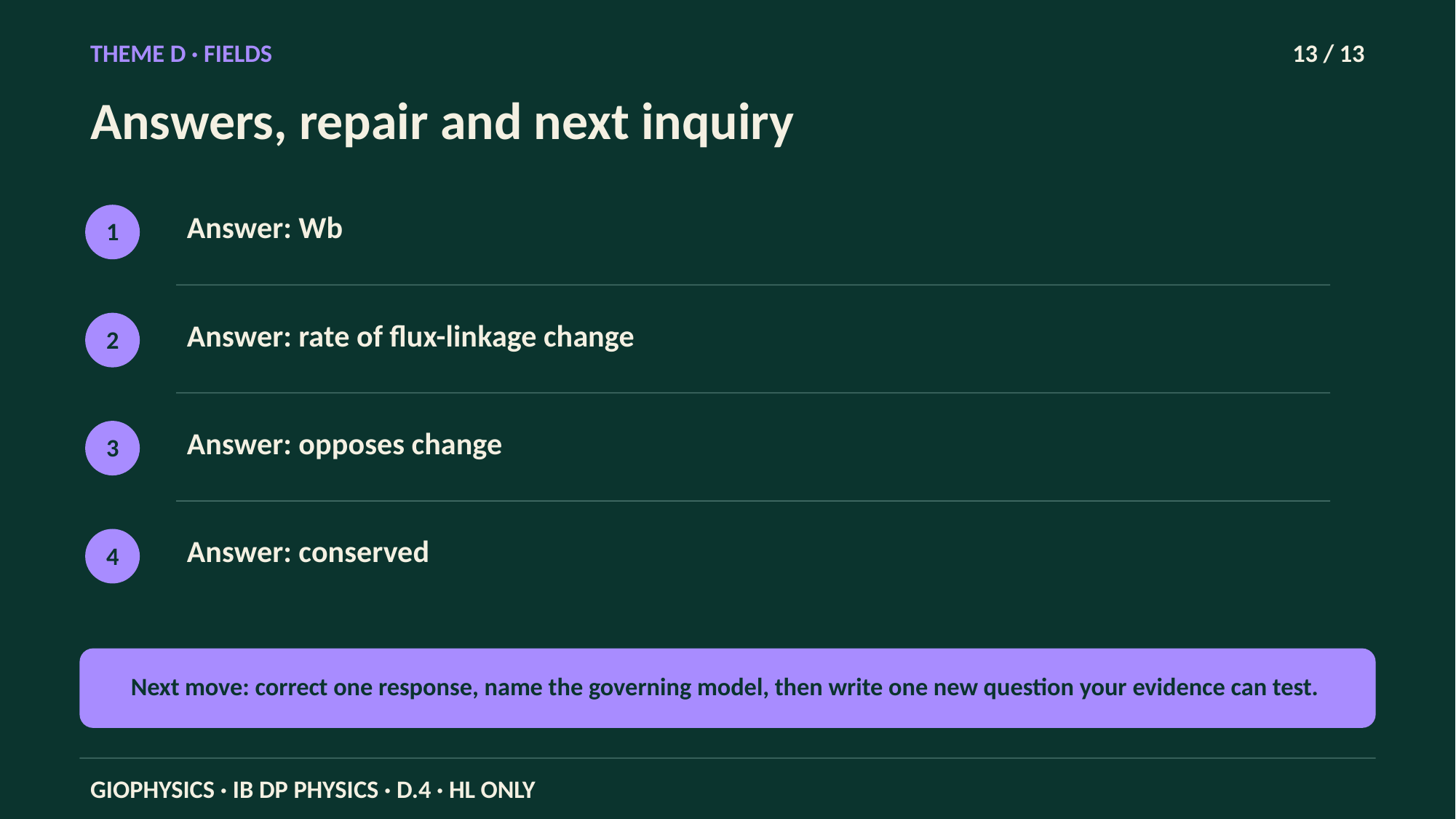

THEME D · FIELDS
13 / 13
Answers, repair and next inquiry
Answer: Wb

1

Answer: rate of flux-linkage change

2

Answer: opposes change

3

Answer: conserved

4

Next move: correct one response, name the governing model, then write one new question your evidence can test.

GIOPHYSICS · IB DP PHYSICS · D.4 · HL ONLY